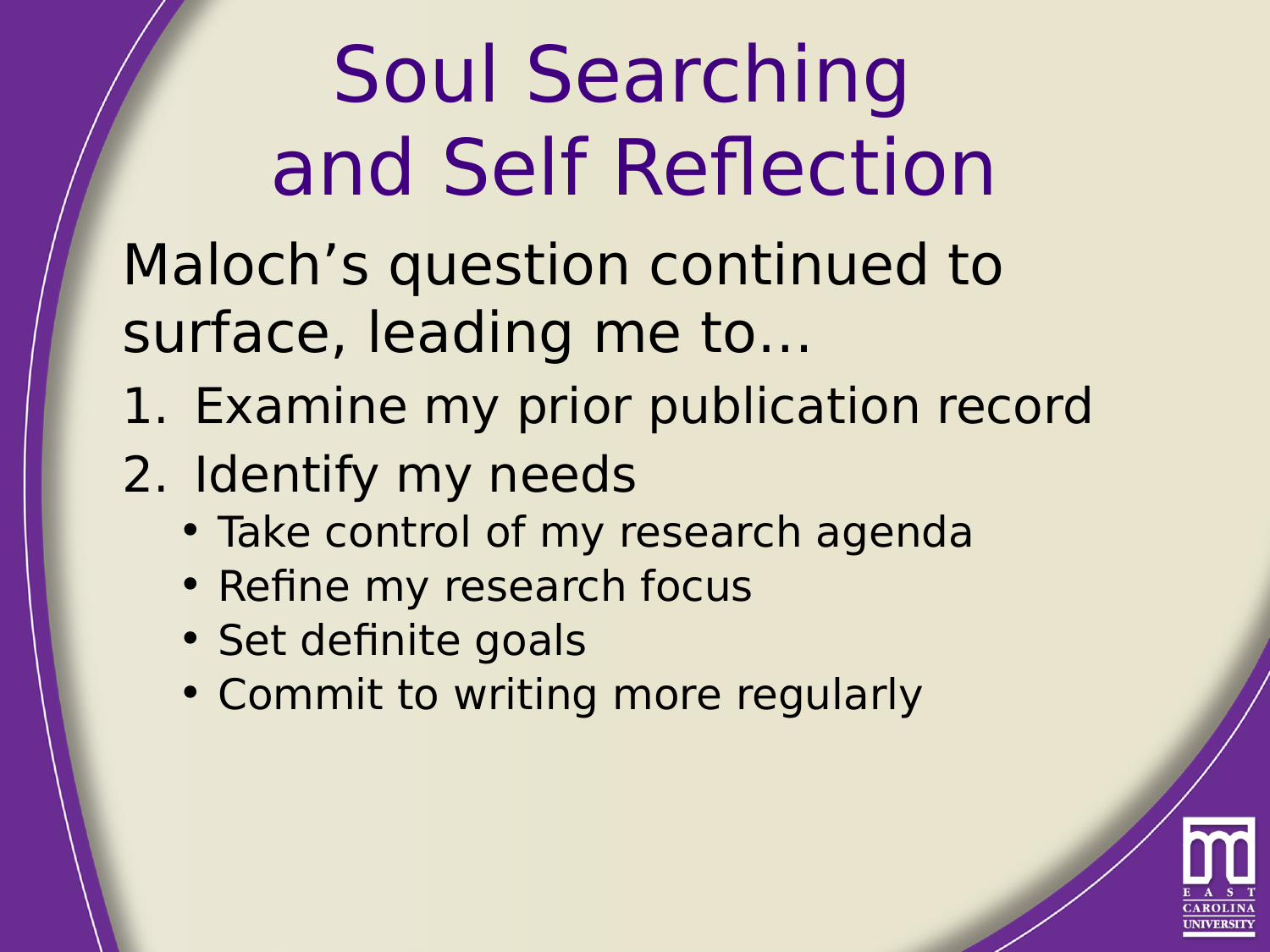

# Soul Searching and Self Reflection
Maloch’s question continued to surface, leading me to…
Examine my prior publication record
Identify my needs
Take control of my research agenda
Refine my research focus
Set definite goals
Commit to writing more regularly